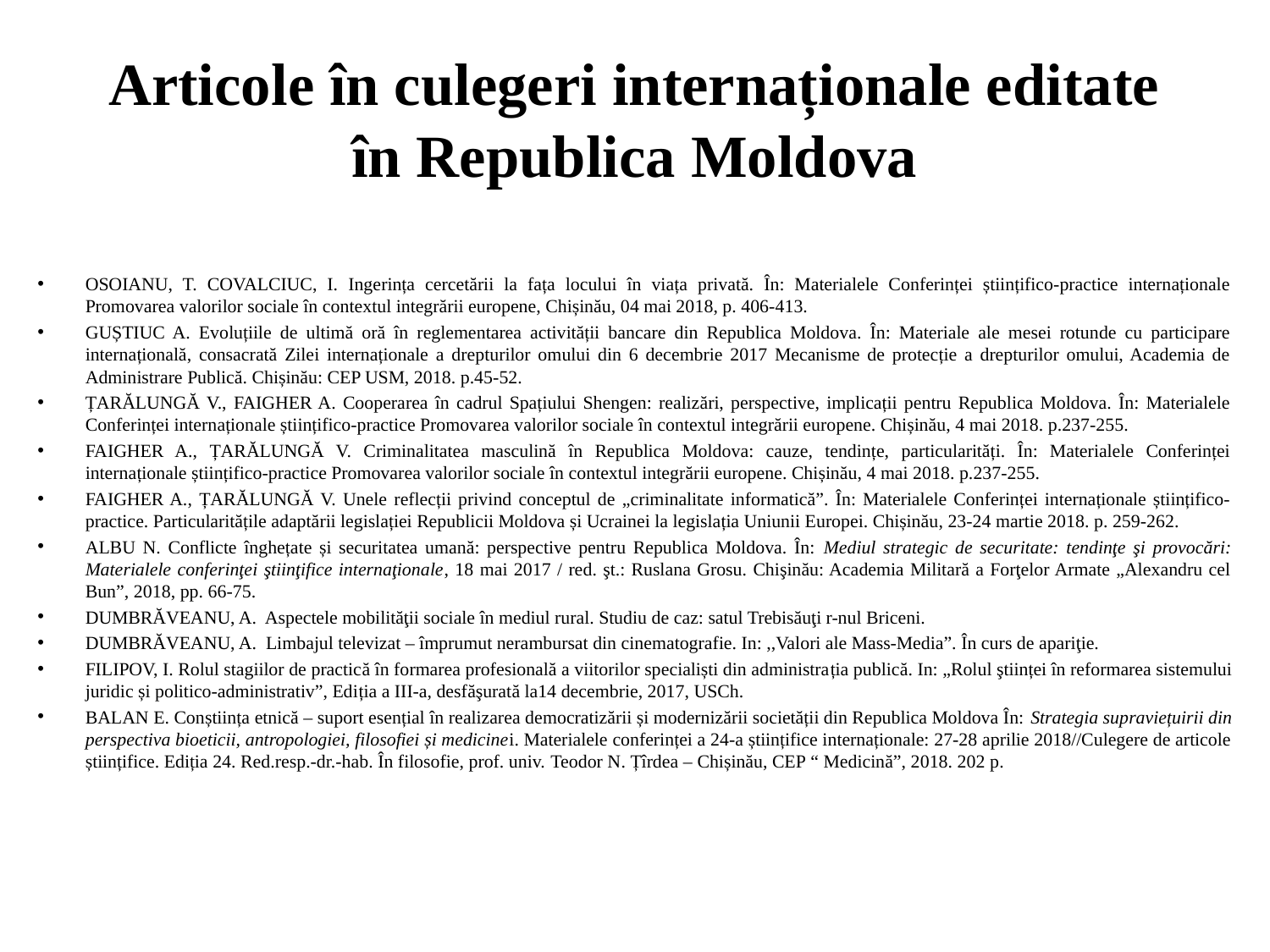

# Articole în culegeri internaționale editate în Republica Moldova
OSOIANU, T. COVALCIUC, I. Ingerința cercetării la fața locului în viața privată. În: Materialele Conferinței științifico-practice internaționale Promovarea valorilor sociale în contextul integrării europene, Chișinău, 04 mai 2018, p. 406-413.
GUȘTIUC A. Evoluțiile de ultimă oră în reglementarea activității bancare din Republica Moldova. În: Materiale ale mesei rotunde cu participare internațională, consacrată Zilei internaționale a drepturilor omului din 6 decembrie 2017 Mecanisme de protecție a drepturilor omului, Academia de Administrare Publică. Chișinău: CEP USM, 2018. p.45-52.
ȚARĂLUNGĂ V., FAIGHER A. Cooperarea în cadrul Spațiului Shengen: realizări, perspective, implicații pentru Republica Moldova. În: Materialele Conferinței internaționale științifico-practice Promovarea valorilor sociale în contextul integrării europene. Chișinău, 4 mai 2018. p.237-255.
FAIGHER A., ȚARĂLUNGĂ V. Criminalitatea masculină în Republica Moldova: cauze, tendințe, particularități. În: Materialele Conferinței internaționale științifico-practice Promovarea valorilor sociale în contextul integrării europene. Chișinău, 4 mai 2018. p.237-255.
FAIGHER A., ȚARĂLUNGĂ V. Unele reflecții privind conceptul de „criminalitate informatică”. În: Materialele Conferinței internaționale științifico-practice. Particularitățile adaptării legislației Republicii Moldova și Ucrainei la legislația Uniunii Europei. Chișinău, 23-24 martie 2018. p. 259-262.
ALBU N. Conflicte înghețate și securitatea umană: perspective pentru Republica Moldova. În: Mediul strategic de securitate: tendinţe şi provocări: Materialele conferinţei ştiinţifice internaţionale, 18 mai 2017 / red. şt.: Ruslana Grosu. Chişinău: Academia Militară a Forţelor Armate „Alexandru cel Bun”, 2018, pp. 66-75.
DUMBRĂVEANU, A.  Aspectele mobilităţii sociale în mediul rural. Studiu de caz: satul Trebisăuţi r-nul Briceni.
DUMBRĂVEANU, A.  Limbajul televizat – împrumut nerambursat din cinematografie. In: ,,Valori ale Mass-Media”. În curs de apariţie.
FILIPOV, I. Rolul stagiilor de practică în formarea profesională a viitorilor specialiști din administrația publică. In: „Rolul ştiinței în reformarea sistemului juridic și politico-administrativ”, Ediția a III-a, desfăşurată la14 decembrie, 2017, USCh.
BALAN E. Conștiința etnică – suport esențial în realizarea democratizării și modernizării societății din Republica Moldova În: Strategia supraviețuirii din perspectiva bioeticii, antropologiei, filosofiei și medicinei. Materialele conferinței a 24-a științifice internaționale: 27-28 aprilie 2018//Culegere de articole științifice. Ediția 24. Red.resp.-dr.-hab. În filosofie, prof. univ. Teodor N. Țîrdea – Chișinău, CEP “ Medicină”, 2018. 202 p.